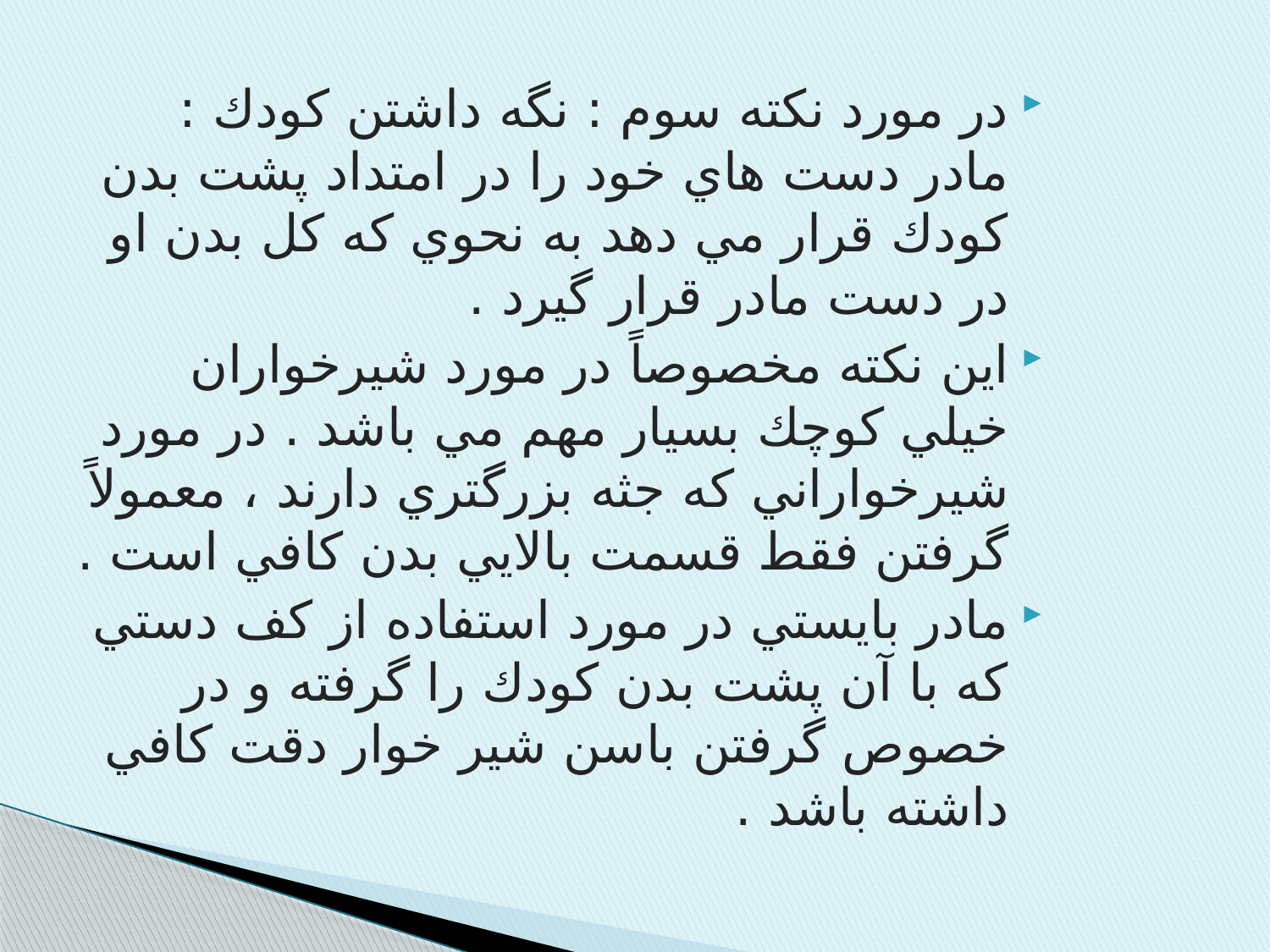

در مورد نكته سوم : نگه داشتن كودك : مادر دست هاي خود را در امتداد پشت بدن كودك قرار مي دهد به نحوي كه كل بدن او در دست مادر قرار گيرد .
اين نكته مخصوصاً در مورد شيرخواران خيلي كوچك بسيار مهم مي باشد . در مورد شيرخواراني كه جثه بزرگتري دارند ، معمولاً گرفتن فقط قسمت بالايي بدن كافي است .
مادر بايستي در مورد استفاده از كف دستي كه با آن پشت بدن كودك را گرفته و در خصوص گرفتن باسن شير خوار دقت كافي داشته باشد .